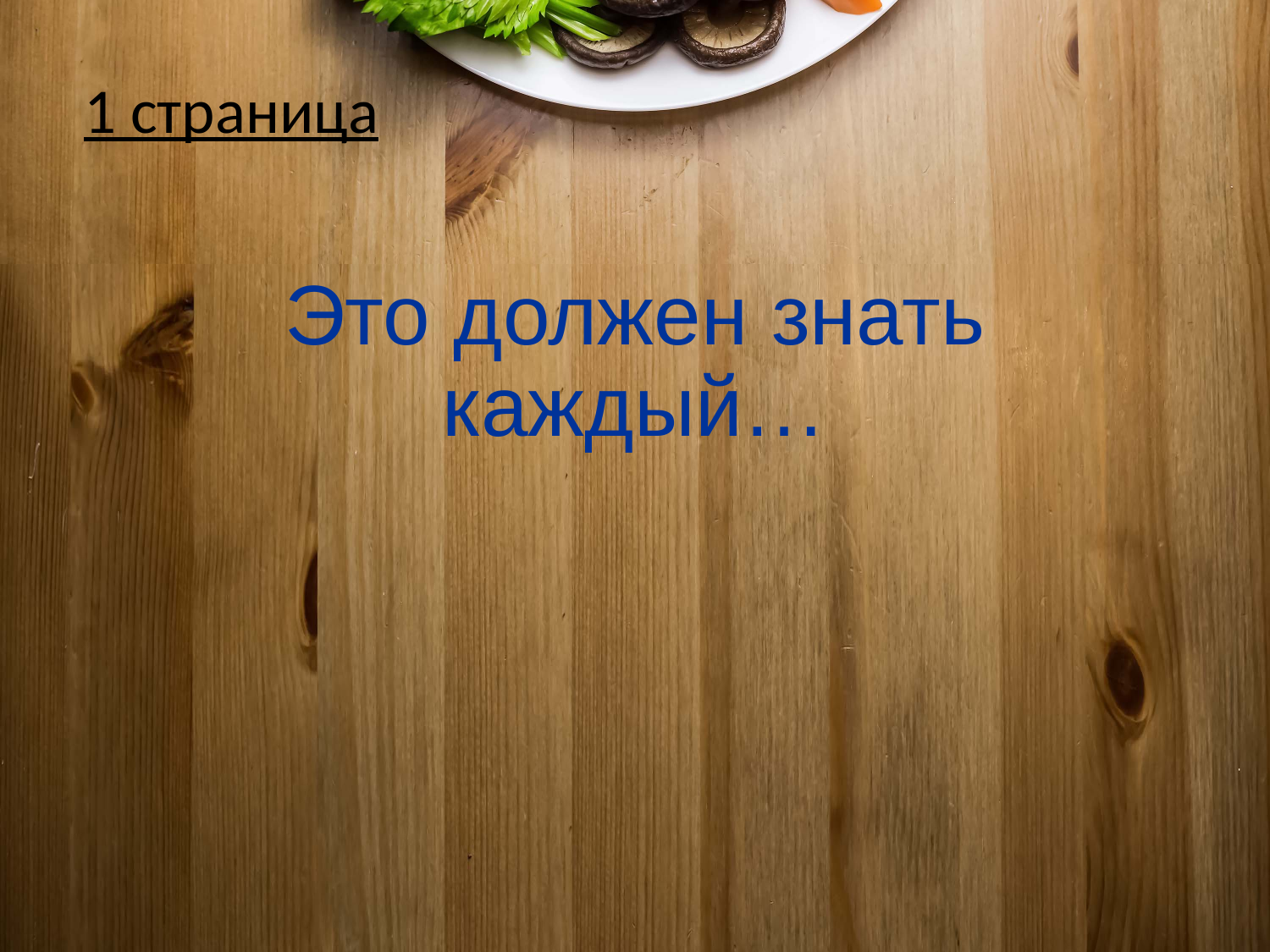

# 1 страница
Это должен знать каждый…